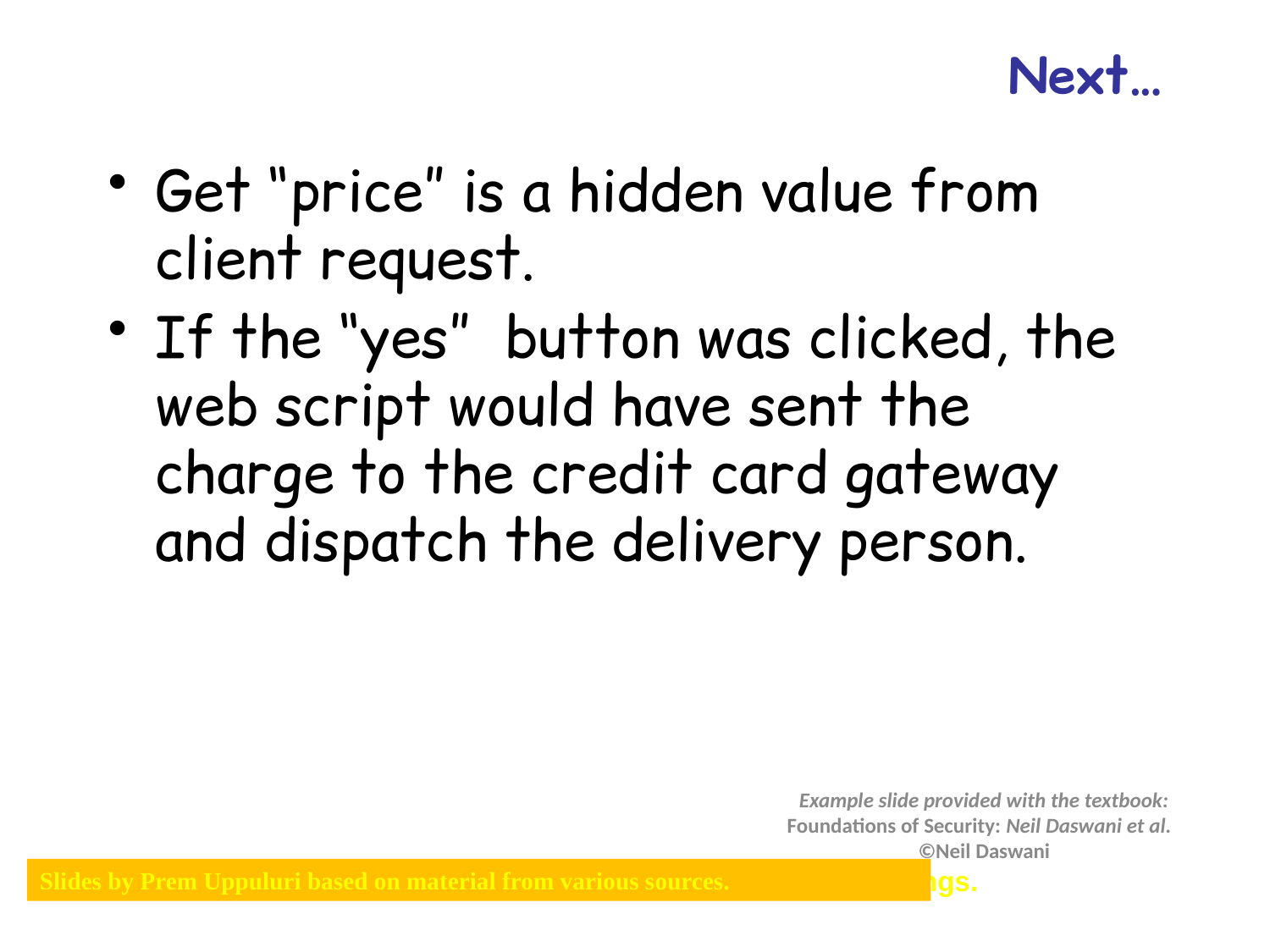

# Next…
Get “price” is a hidden value from client request.
If the “yes”  button was clicked, the web script would have sent the charge to the credit card gateway and dispatch the delivery person.

Example slide provided with the textbook: Foundations of Security: Neil Daswani et al.
©Neil Daswani